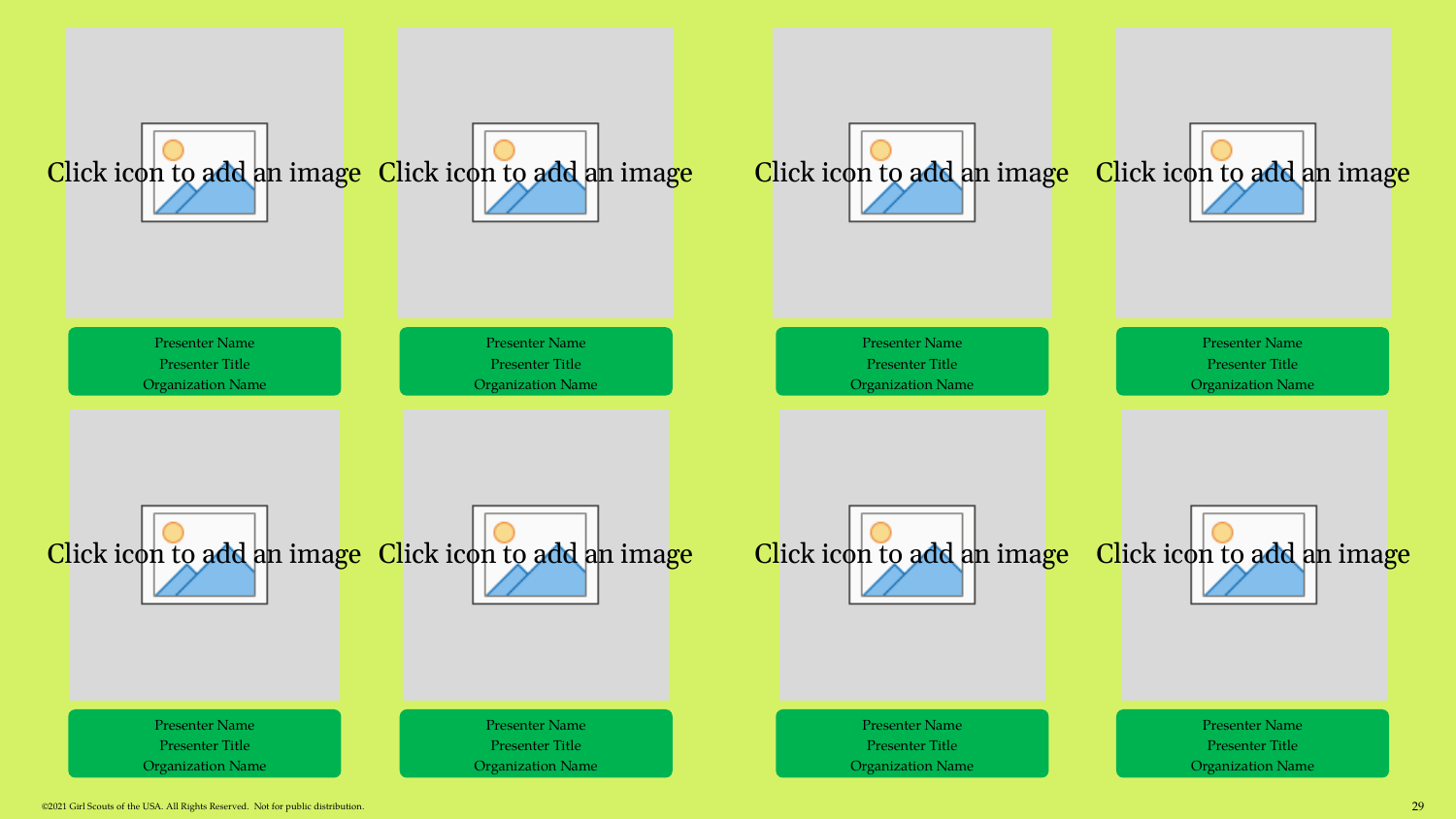

Presenter Name
Presenter Title
Organization Name
Presenter Name
Presenter Title
Organization Name
Presenter Name
Presenter Title
Organization Name
Presenter Name
Presenter Title
Organization Name

Presenter Name
Presenter Title
Organization Name
Presenter Name
Presenter Title
Organization Name
Presenter Name
Presenter Title
Organization Name
Presenter Name
Presenter Title
Organization Name
29
©2021 Girl Scouts of the USA. All Rights Reserved.  Not for public distribution.